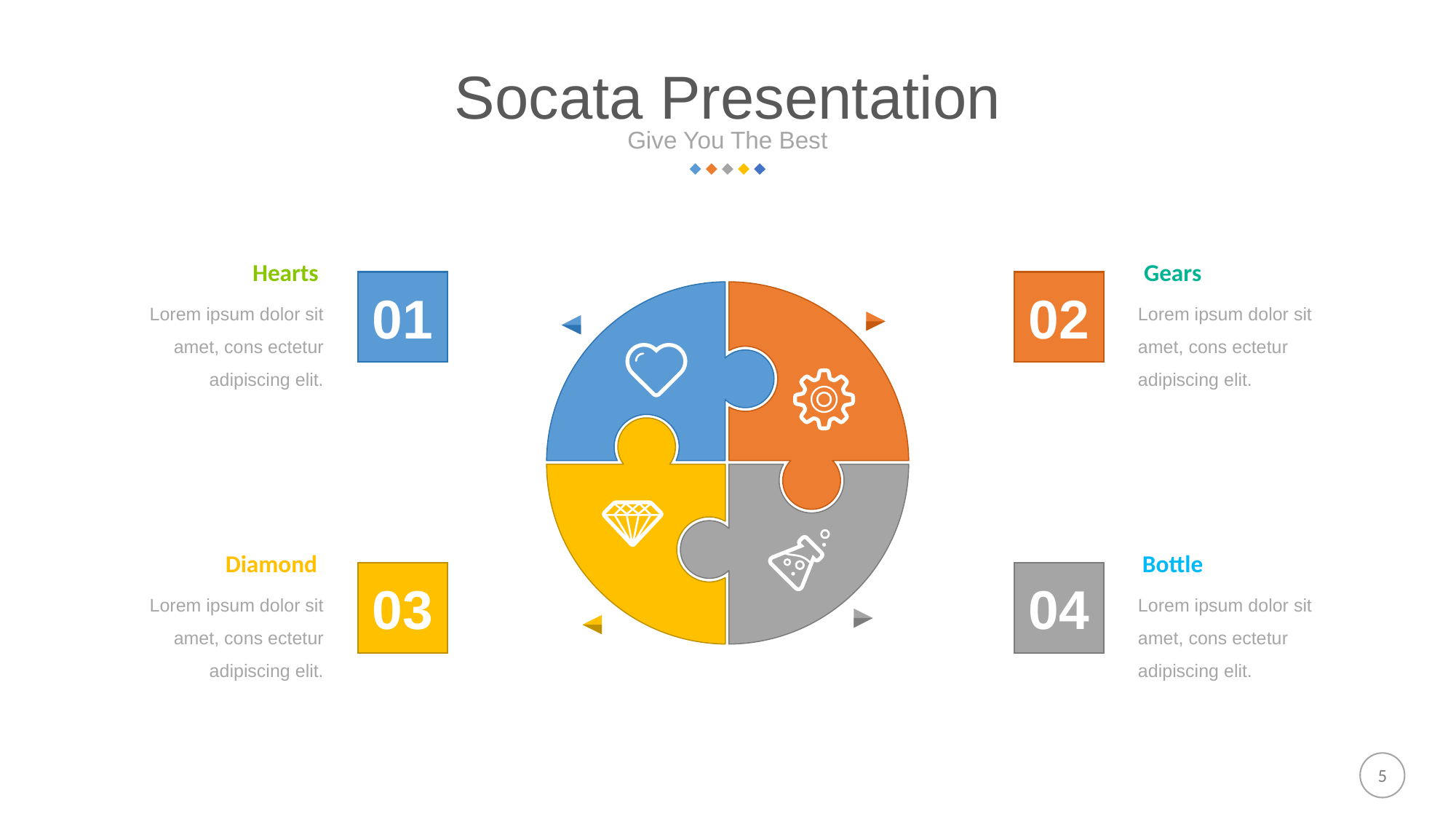

Socata Presentation
Give You The Best

Hearts
Gears
01
02

Lorem ipsum dolor sit amet, cons ectetur adipiscing elit.
Lorem ipsum dolor sit amet, cons ectetur adipiscing elit.

Diamond
Bottle
03
04
Lorem ipsum dolor sit amet, cons ectetur adipiscing elit.
Lorem ipsum dolor sit amet, cons ectetur adipiscing elit.